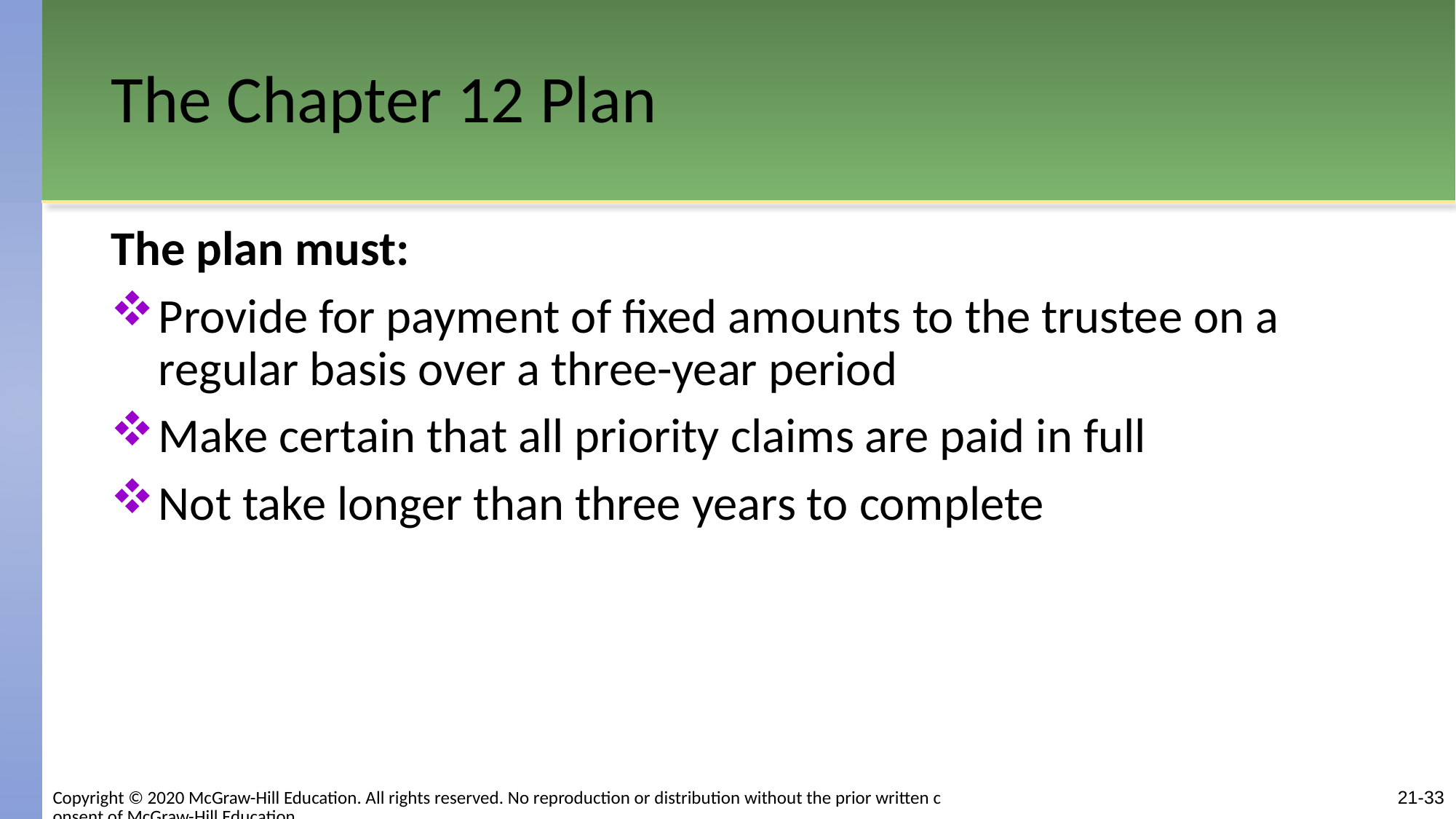

# The Chapter 12 Plan
The plan must:
Provide for payment of fixed amounts to the trustee on a regular basis over a three-year period
Make certain that all priority claims are paid in full
Not take longer than three years to complete

Copyright © 2020 McGraw-Hill Education. All rights reserved. No reproduction or distribution without the prior written consent of McGraw-Hill Education.
21-33